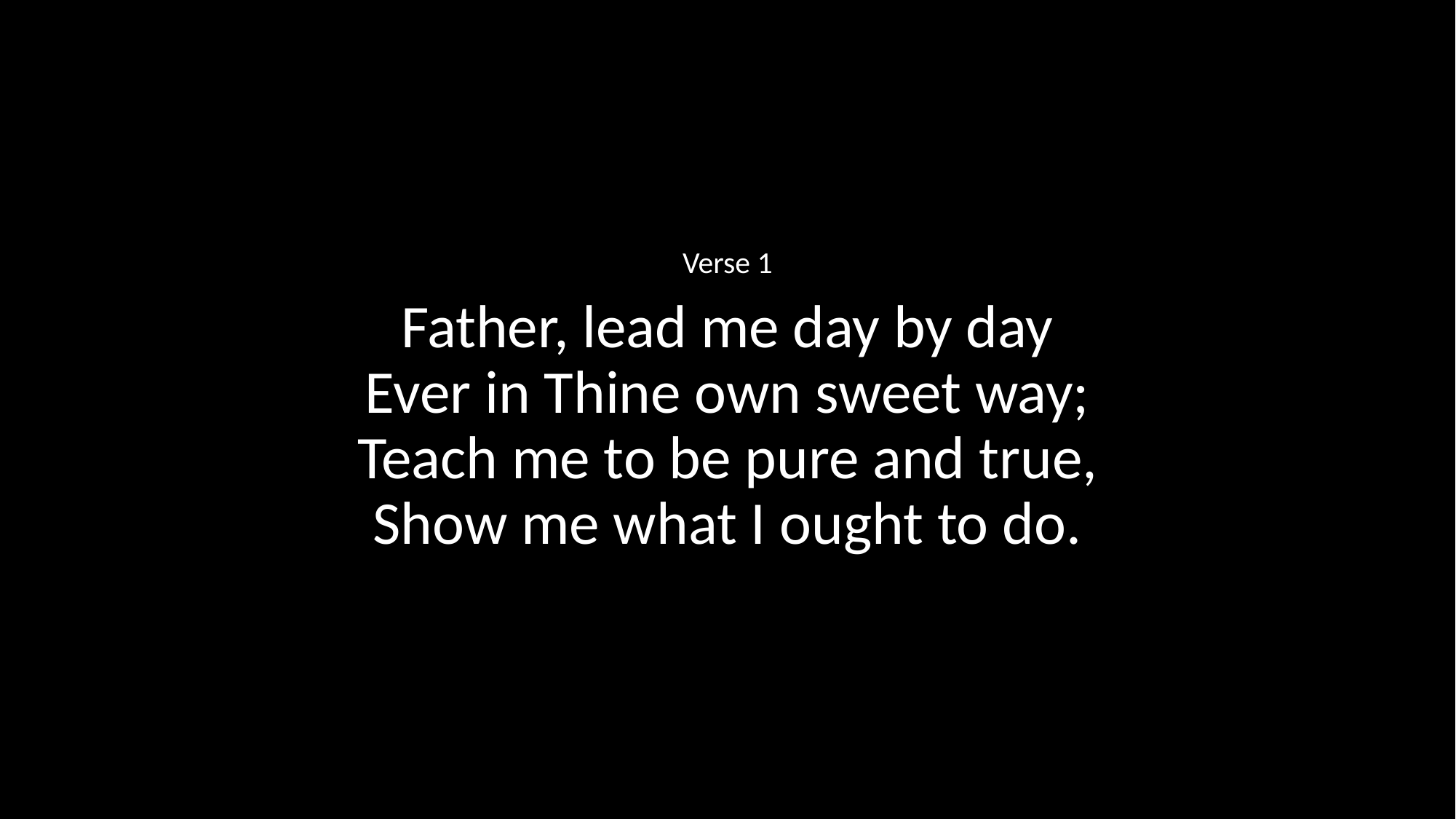

Verse 1
Father, lead me day by day
Ever in Thine own sweet way;
Teach me to be pure and true,
Show me what I ought to do.